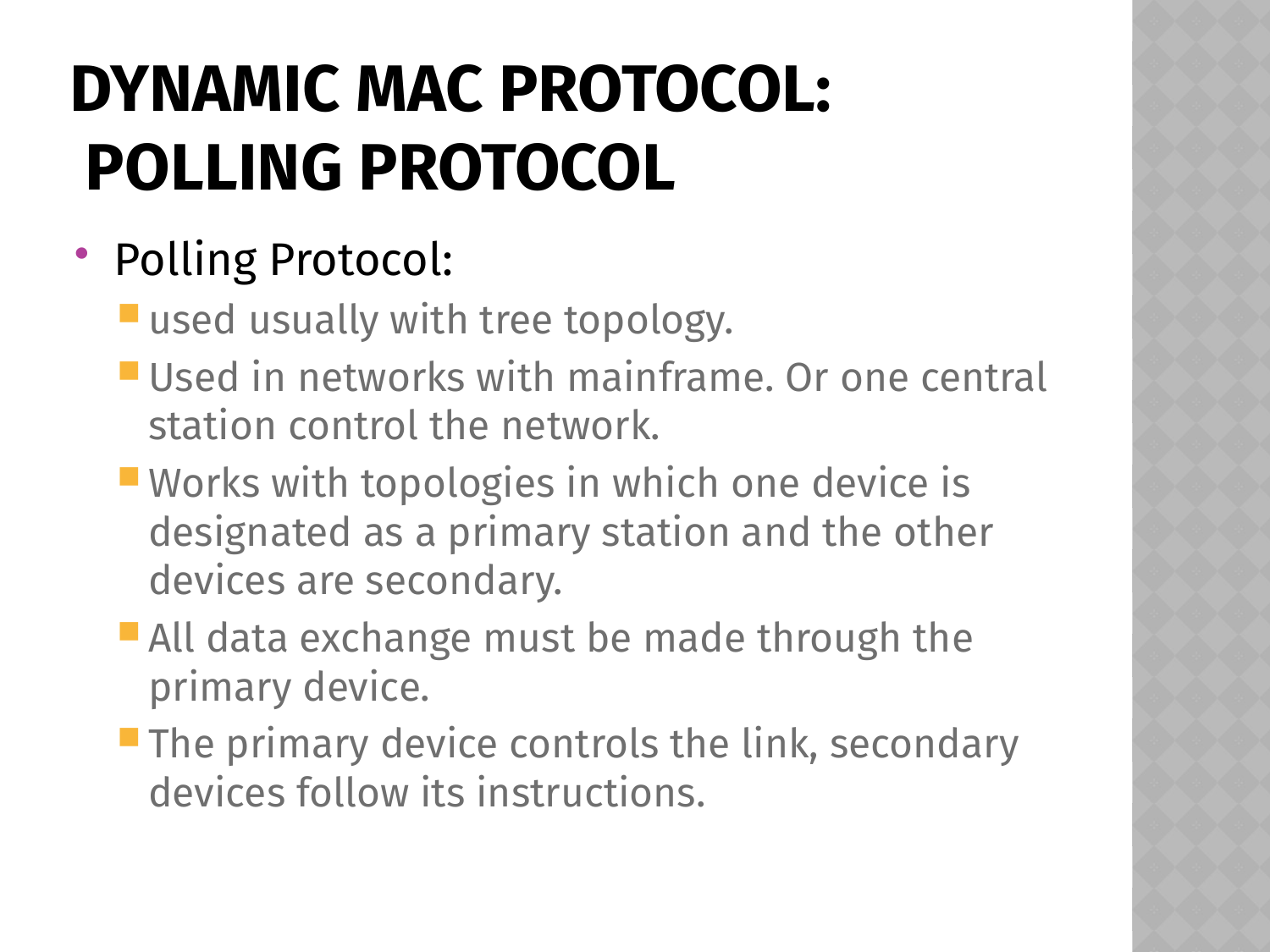

# Dynamic mac protocol: polling protocol
Polling Protocol:
used usually with tree topology.
Used in networks with mainframe. Or one central station control the network.
Works with topologies in which one device is designated as a primary station and the other devices are secondary.
All data exchange must be made through the primary device.
The primary device controls the link, secondary devices follow its instructions.